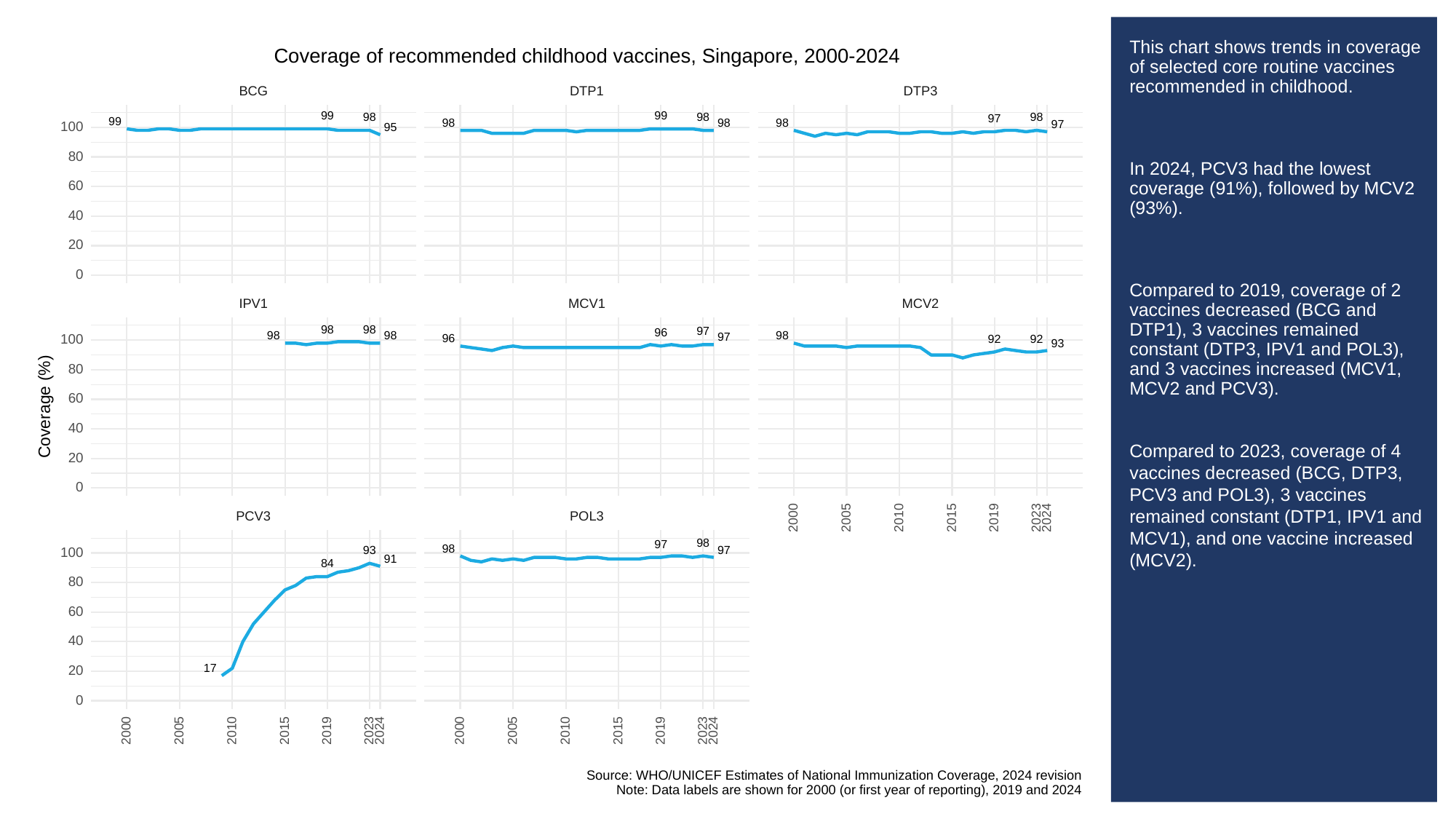

# This chart shows trends in coverage of selected core routine vaccines recommended in childhood.

In 2024, PCV3 had the lowest coverage (91%), followed by MCV2 (93%).

Compared to 2019, coverage of 2 vaccines decreased (BCG and DTP1), 3 vaccines remained constant (DTP3, IPV1 and POL3), and 3 vaccines increased (MCV1, MCV2 and PCV3).

Compared to 2023, coverage of 4 vaccines decreased (BCG, DTP3, PCV3 and POL3), 3 vaccines remained constant (DTP1, IPV1 and MCV1), and one vaccine increased (MCV2).

Coverage of recommended childhood vaccines, Singapore, 2000-2024
BCG
DTP3
DTP1

99
99

98
98
98
97
99
98
98
98
97
100
95

80

60

40

20

0

MCV1
MCV2
IPV1

98
98
97
96
98
98
98
97
96
100
92
92
93

80

60
Coverage (%)

40

20

0

POL3
PCV3
2023
2000
2005
2010
2015
2019
2024

98
97
98
97
93
100

91

84

80

60

40

17
20

0

2023
2023
2000
2005
2010
2015
2019
2024
2000
2005
2010
2015
2019
2024
Source: WHO/UNICEF Estimates of National Immunization Coverage, 2024 revision
Note: Data labels are shown for 2000 (or first year of reporting), 2019 and 2024